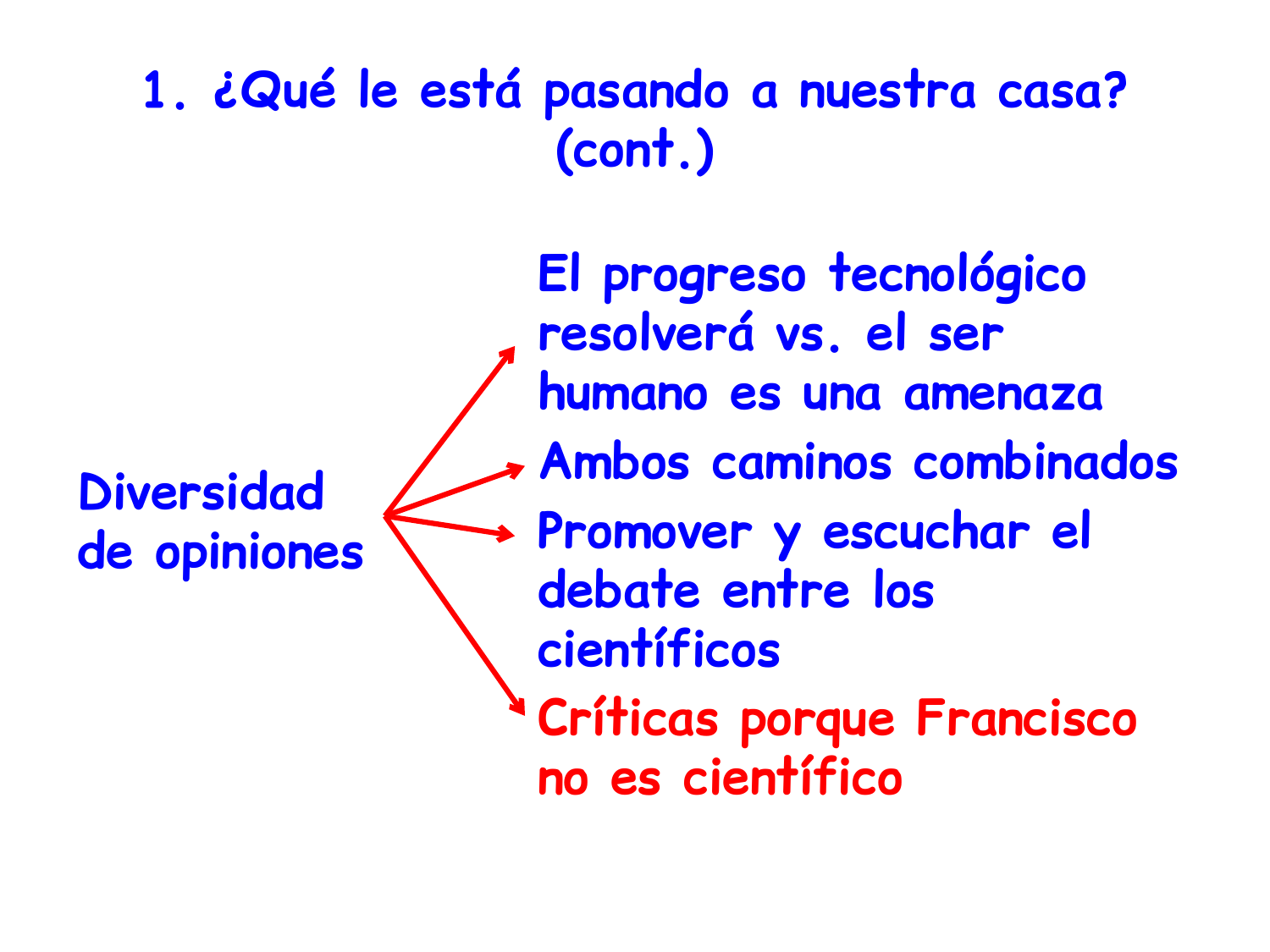

# 1. ¿Qué le está pasando a nuestra casa? (cont.)

El progreso tecnológico resolverá vs. el ser humano es una amenaza
Ambos caminos combinados
Promover y escuchar el debate entre los científicos
Críticas porque Francisco no es científico

Diversidad de opiniones